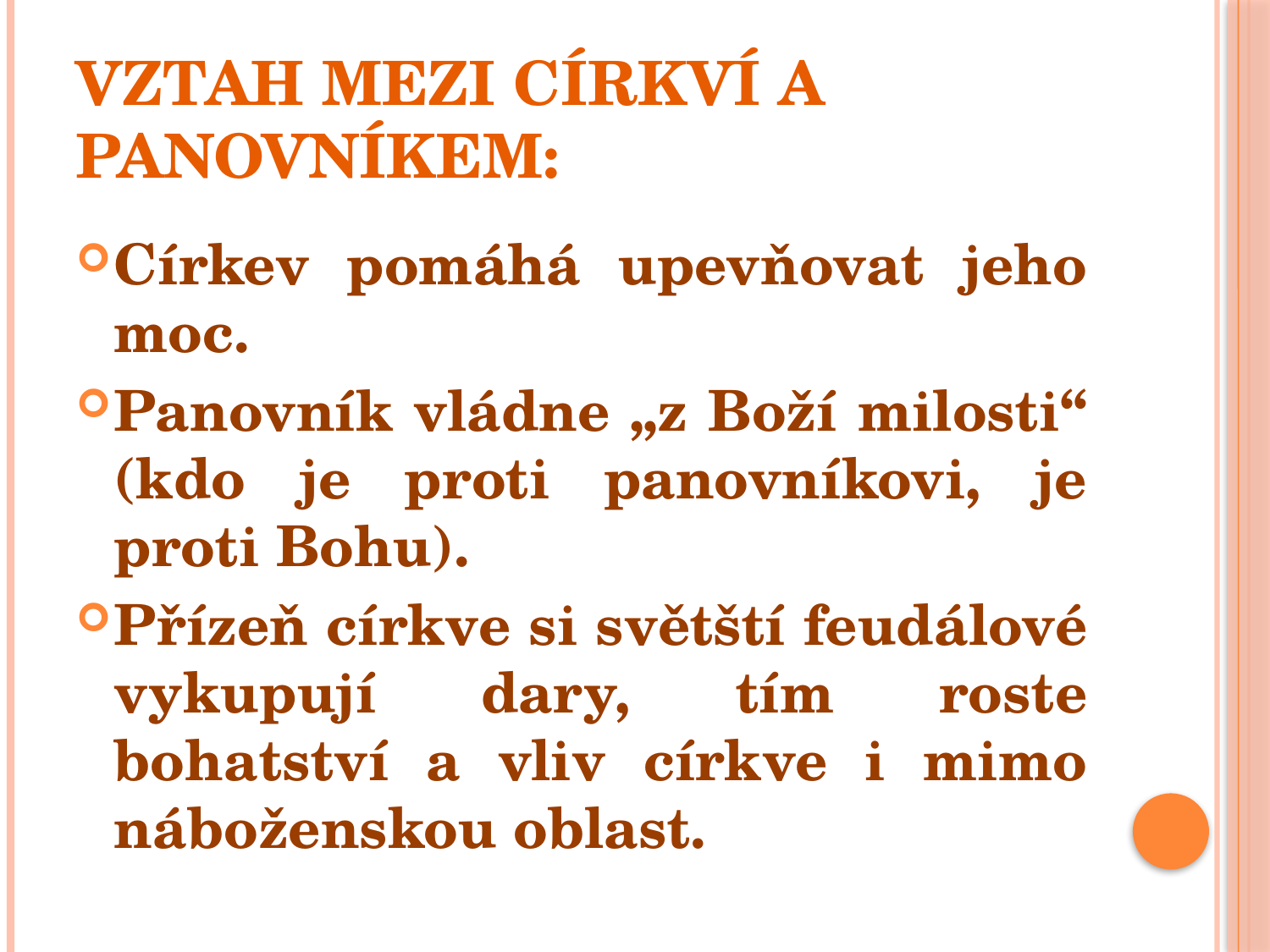

# Vztah mezi církví a panovníkem:
Církev pomáhá upevňovat jeho moc.
Panovník vládne „z Boží milosti“ (kdo je proti panovníkovi, je proti Bohu).
Přízeň církve si světští feudálové vykupují dary, tím roste bohatství a vliv církve i mimo náboženskou oblast.